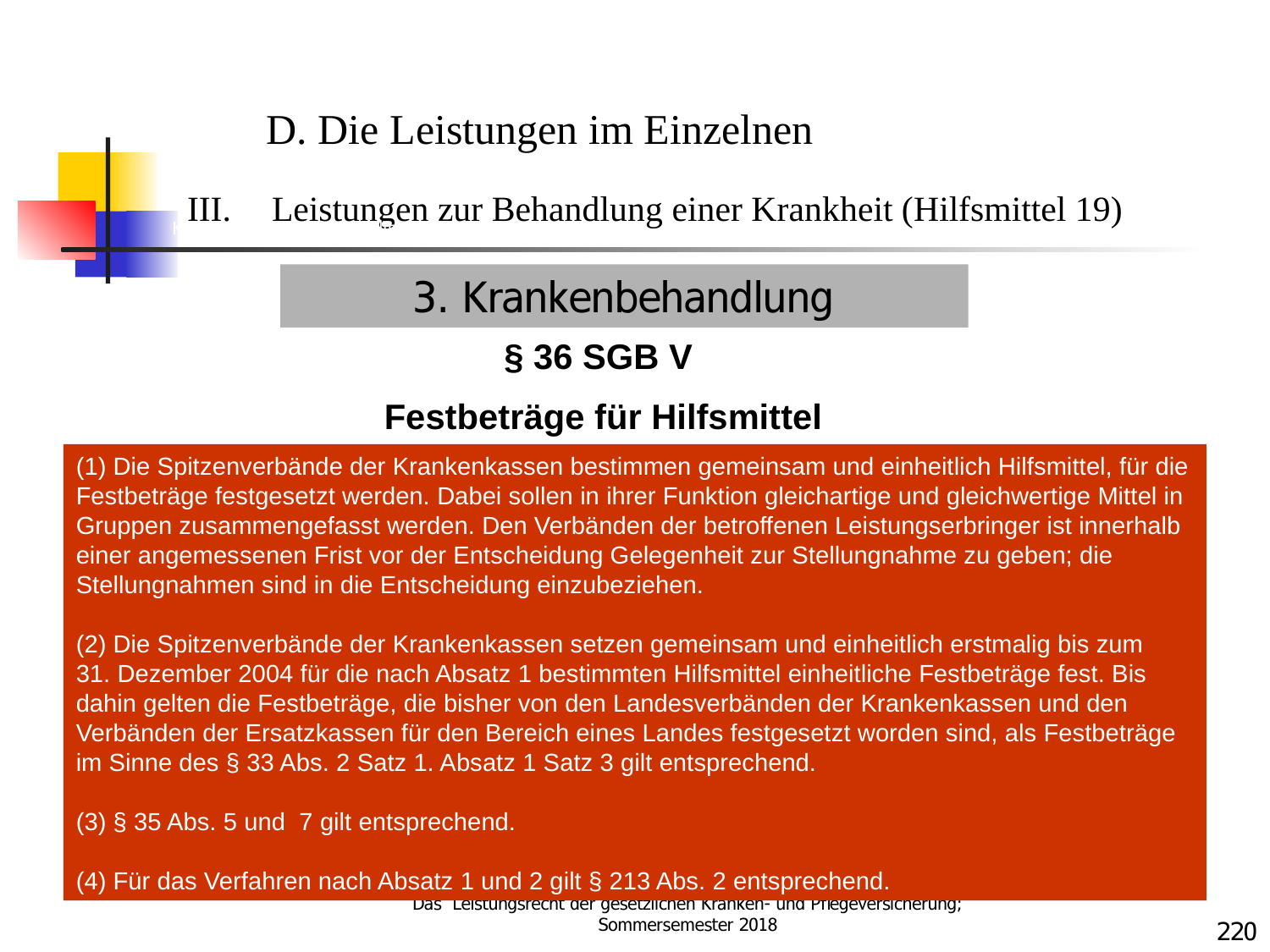

Krankenbehandlung 18 (Hilfsmittel)
D. Die Leistungen im Einzelnen

Leistungen zur Behandlung einer Krankheit (Hilfsmittel 19)
3. Krankenbehandlung
§ 36 SGB V
Festbeträge für Hilfsmittel
(1) Die Spitzenverbände der Krankenkassen bestimmen gemeinsam und einheitlich Hilfsmittel, für die Festbeträge festgesetzt werden. Dabei sollen in ihrer Funktion gleichartige und gleichwertige Mittel in Gruppen zusammengefasst werden. Den Verbänden der betroffenen Leistungserbringer ist innerhalb einer angemessenen Frist vor der Entscheidung Gelegenheit zur Stellungnahme zu geben; die Stellungnahmen sind in die Entscheidung einzubeziehen.
(2) Die Spitzenverbände der Krankenkassen setzen gemeinsam und einheitlich erstmalig bis zum 31. Dezember 2004 für die nach Absatz 1 bestimmten Hilfsmittel einheitliche Festbeträge fest. Bis dahin gelten die Festbeträge, die bisher von den Landesverbänden der Krankenkassen und den Verbänden der Ersatzkassen für den Bereich eines Landes festgesetzt worden sind, als Festbeträge im Sinne des § 33 Abs. 2 Satz 1. Absatz 1 Satz 3 gilt entsprechend.
(3) § 35 Abs. 5 und  7 gilt entsprechend.
(4) Für das Verfahren nach Absatz 1 und 2 gilt § 213 Abs. 2 entsprechend.
Krankheit
Das  Leistungsrecht der gesetzlichen Kranken- und Pflegeversicherung; Sommersemester 2018
220